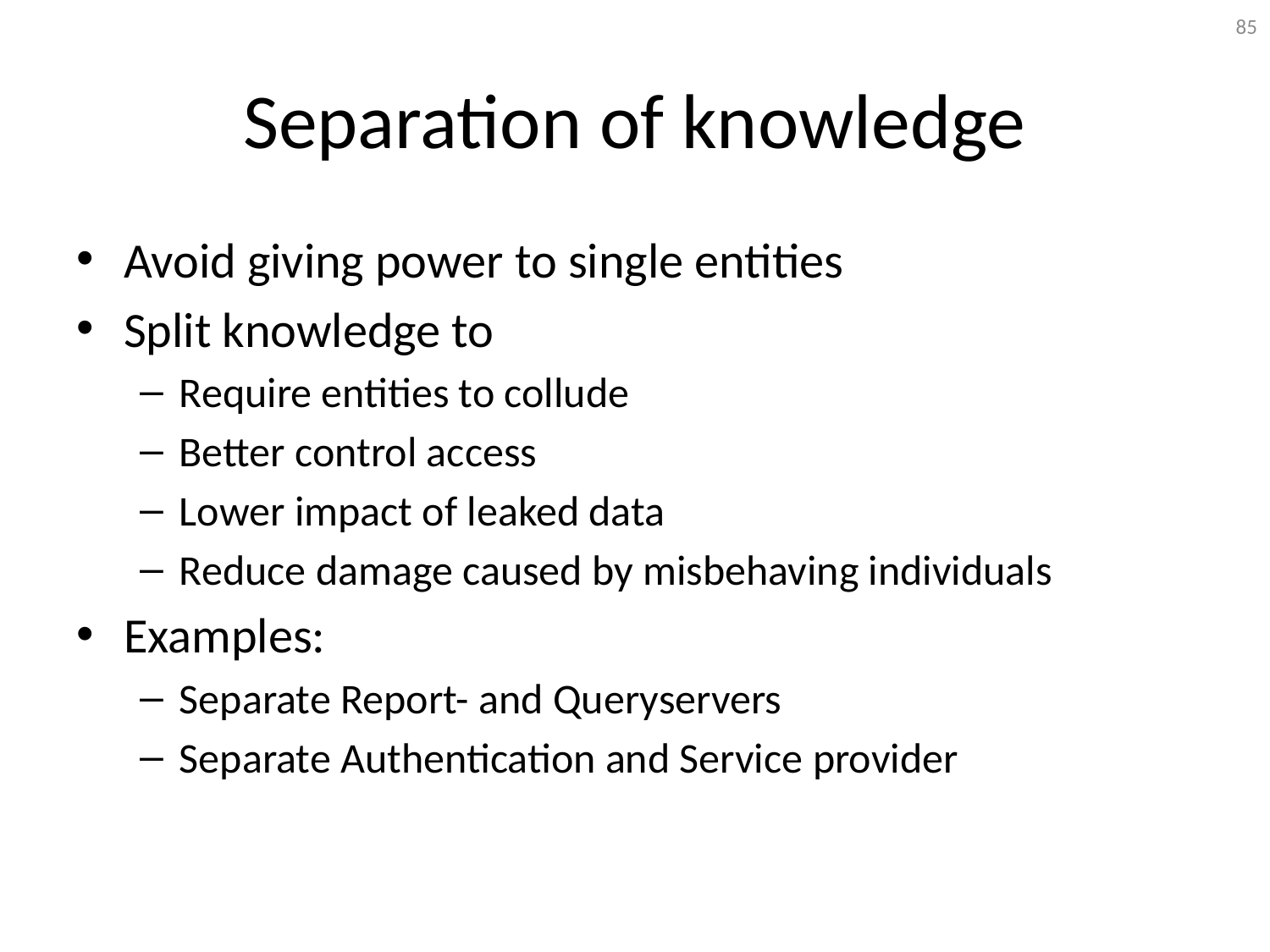

85
# Separation of knowledge
Avoid giving power to single entities
Split knowledge to
Require entities to collude
Better control access
Lower impact of leaked data
Reduce damage caused by misbehaving individuals
Examples:
Separate Report- and Queryservers
Separate Authentication and Service provider